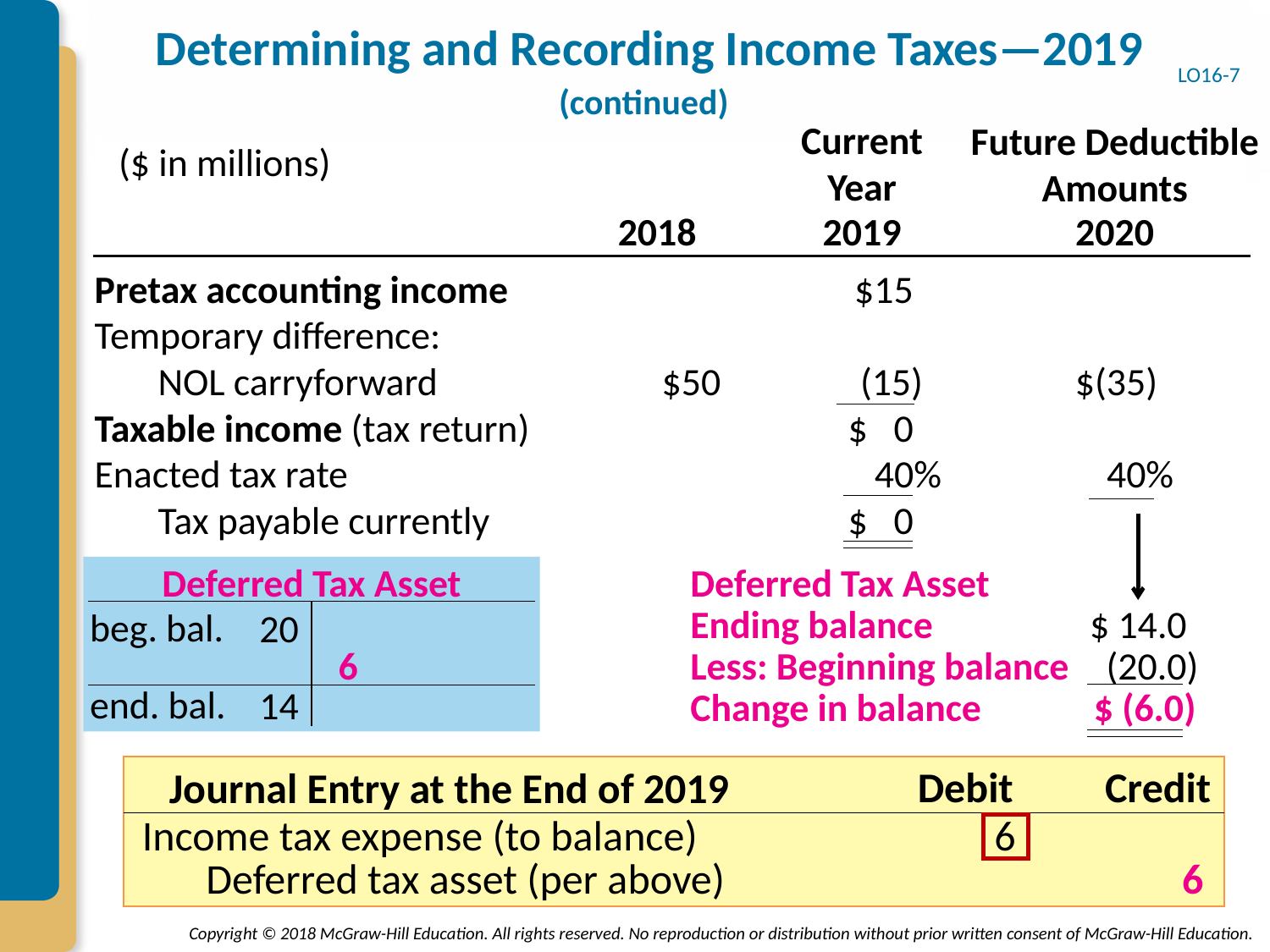

# Determining and Recording Income Taxes—2019 (continued)
LO16-7
Current Year
Future Deductible
Amounts
($ in millions)

2018
2019
2020
Pretax accounting income
$15
Temporary difference:
NOL carryforward
$50
(15)
$(35)
Taxable income (tax return)
$   0
Enacted tax rate
40%
40%
Tax payable currently
$   0
Deferred Tax Asset
Deferred Tax Asset

Ending balance
$ 14.0
beg. bal.
20
Less: Beginning balance
(20.0)
6
end. bal.
14
Change in balance
$ (6.0)
Debit
Credit
Journal Entry at the End of 2019

Income tax expense (to balance)
6

Deferred tax asset (per above)
6